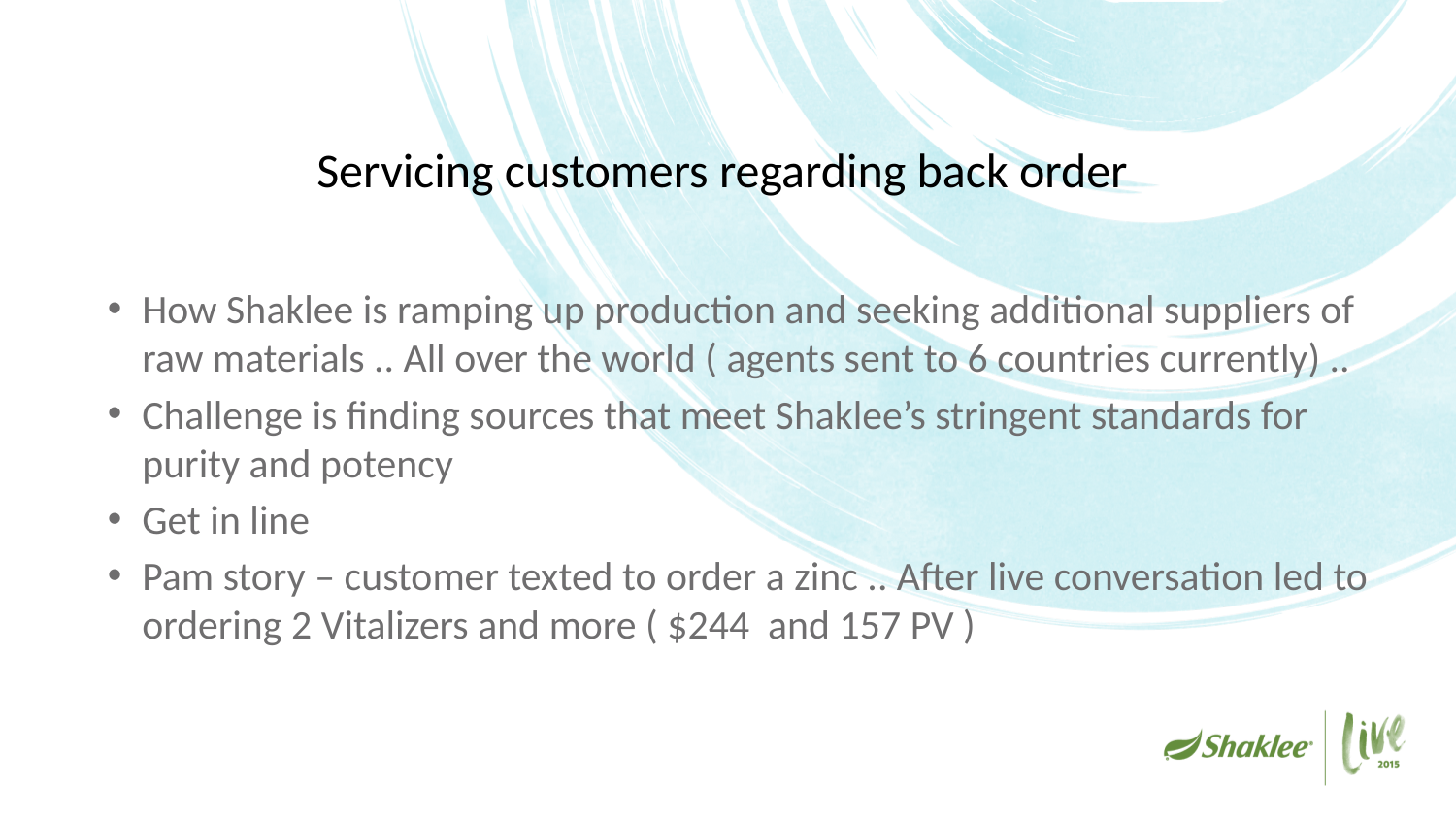

# Servicing customers regarding back order
How Shaklee is ramping up production and seeking additional suppliers of  raw materials .. All over the world ( agents sent to 6 countries currently) ..
Challenge is finding sources that meet Shaklee’s stringent standards for purity and potency
Get in line
Pam story – customer texted to order a zinc .. After live conversation led to ordering 2 Vitalizers and more ( $244  and 157 PV )